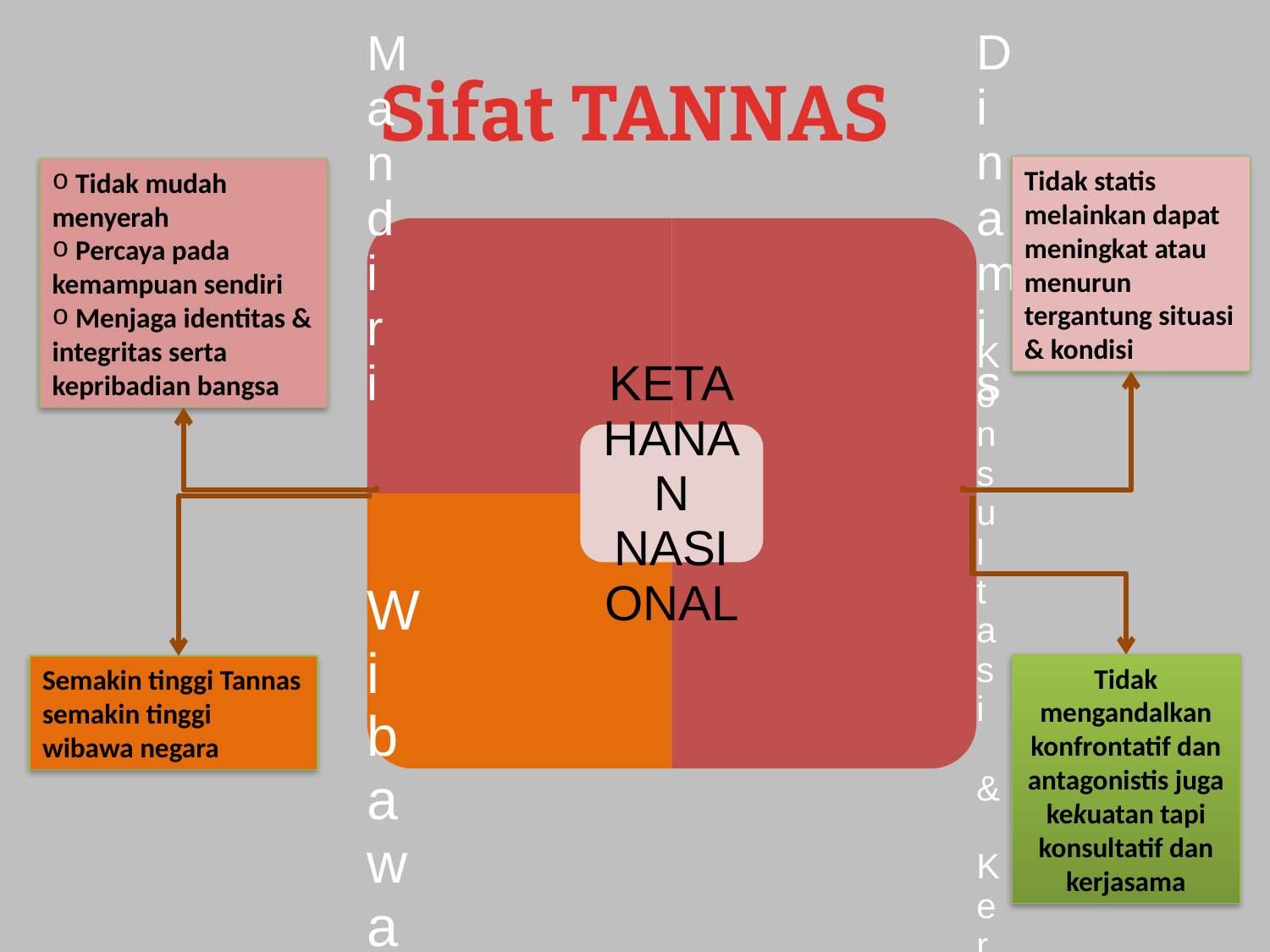

# Sifat TANNAS
Tidak statis melainkan dapat meningkat atau menurun tergantung situasi & kondisi
 Tidak mudah menyerah
 Percaya pada kemampuan sendiri
 Menjaga identitas & integritas serta kepribadian bangsa
KETAHANAN NASIONAL
Wibawa
Tidak mengandalkan konfrontatif dan antagonistis juga kekuatan tapi konsultatif dan kerjasama
Semakin tinggi Tannas semakin tinggi wibawa negara